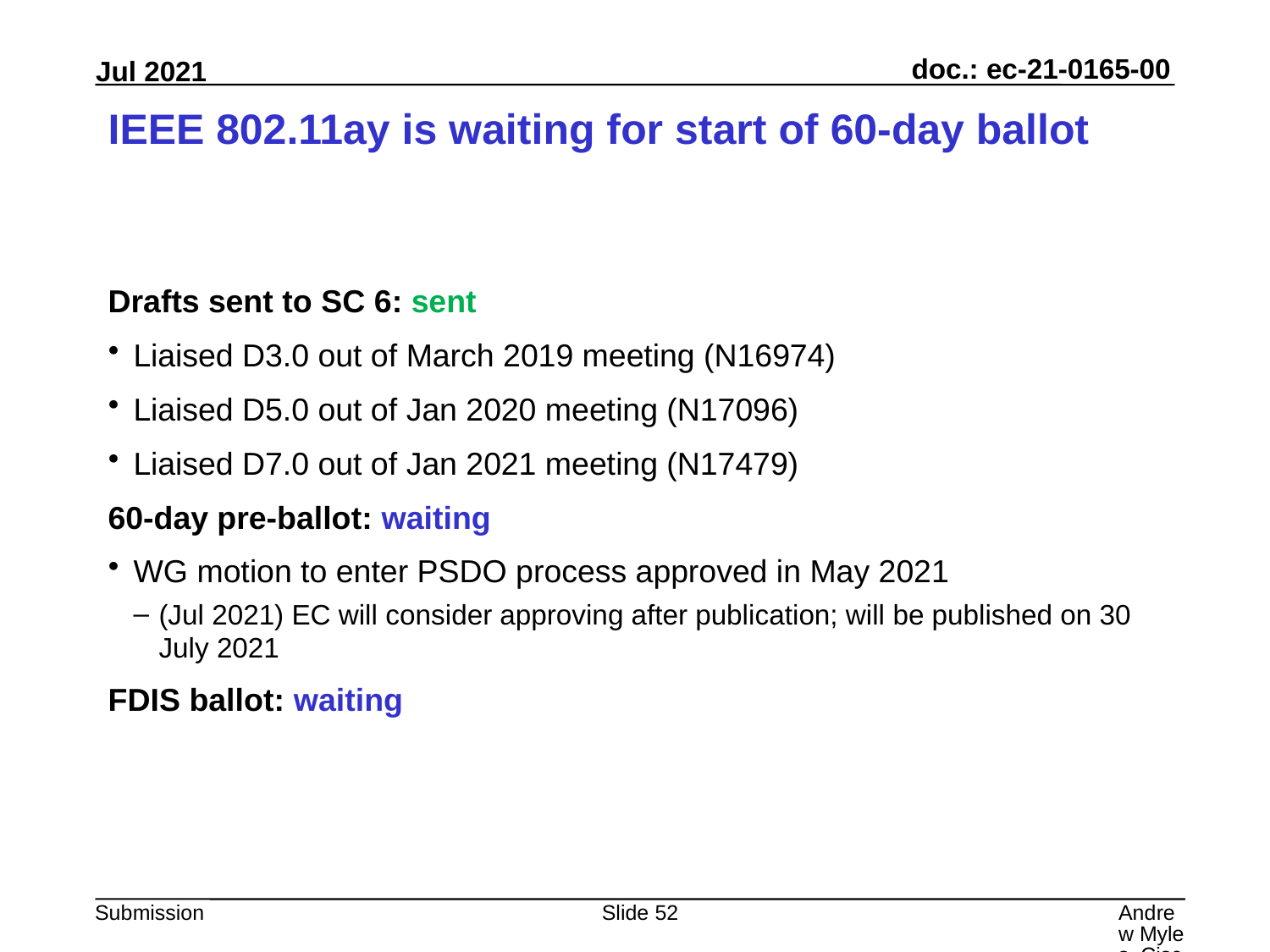

# IEEE 802.11ay is waiting for start of 60-day ballot
Drafts sent to SC 6: sent
Liaised D3.0 out of March 2019 meeting (N16974)
Liaised D5.0 out of Jan 2020 meeting (N17096)
Liaised D7.0 out of Jan 2021 meeting (N17479)
60-day pre-ballot: waiting
WG motion to enter PSDO process approved in May 2021
(Jul 2021) EC will consider approving after publication; will be published on 30 July 2021
FDIS ballot: waiting

Slide 52
Andrew Myles, Cisco